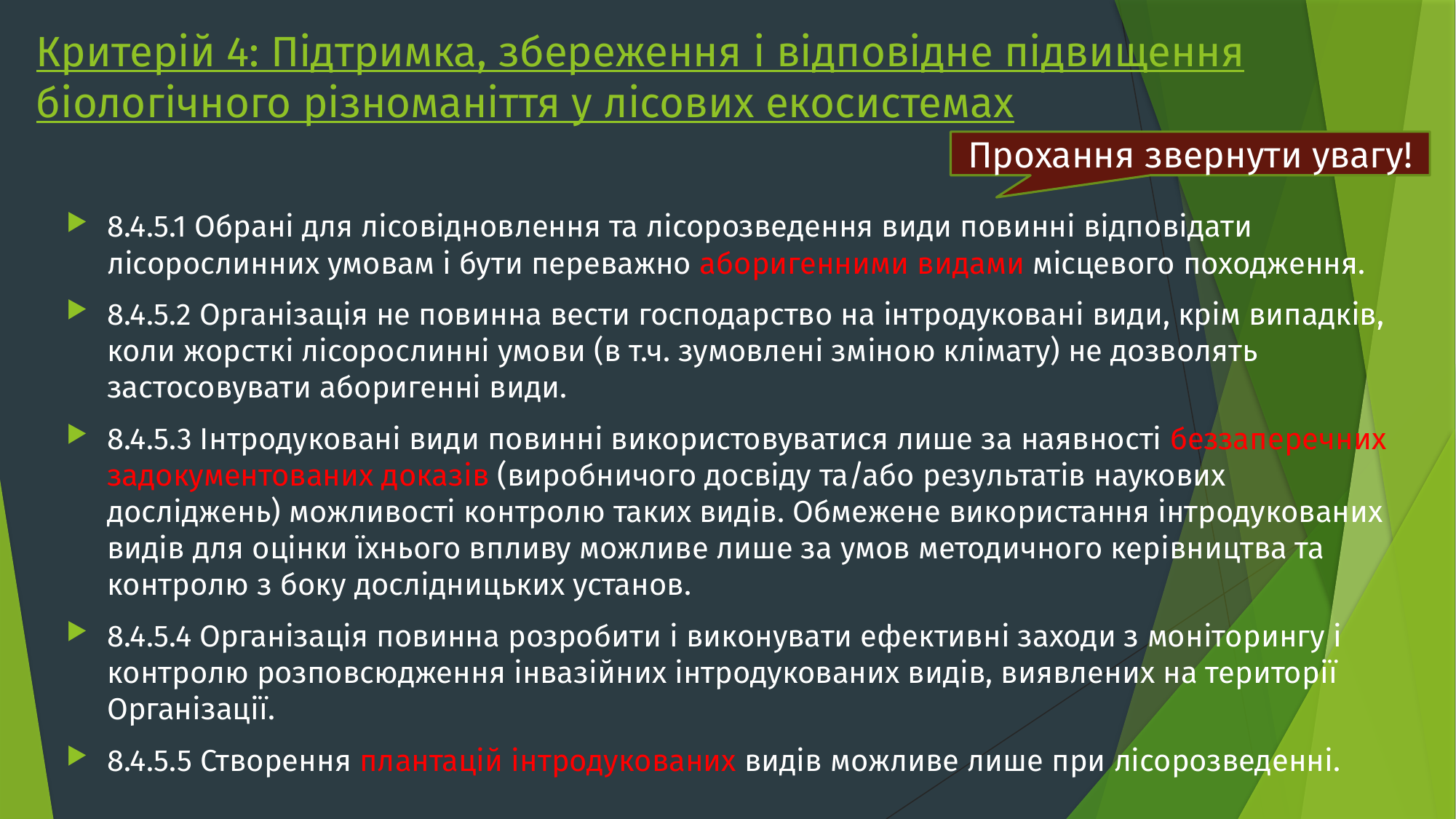

# Критерій 4: Підтримка, збереження і відповідне підвищення біологічного різноманіття у лісових екосистемах
Прохання звернути увагу!

8.4.5.1 Обрані для лісовідновлення та лісорозведення види повинні відповідати лісорослинних умовам і бути переважно аборигенними видами місцевого походження.
8.4.5.2 Організація не повинна вести господарство на інтродуковані види, крім випадків, коли жорсткі лісорослинні умови (в т.ч. зумовлені зміною клімату) не дозволять застосовувати аборигенні види.
8.4.5.3 Інтродуковані види повинні використовуватися лише за наявності беззаперечних задокументованих доказів (виробничого досвіду та/або результатів наукових досліджень) можливості контролю таких видів. Обмежене використання інтродукованих видів для оцінки їхнього впливу можливе лише за умов методичного керівництва та контролю з боку дослідницьких установ.
8.4.5.4 Організація повинна розробити і виконувати ефективні заходи з моніторингу і контролю розповсюдження інвазійних інтродукованих видів, виявлених на території Організації.
8.4.5.5 Створення плантацій інтродукованих видів можливе лише при лісорозведенні.